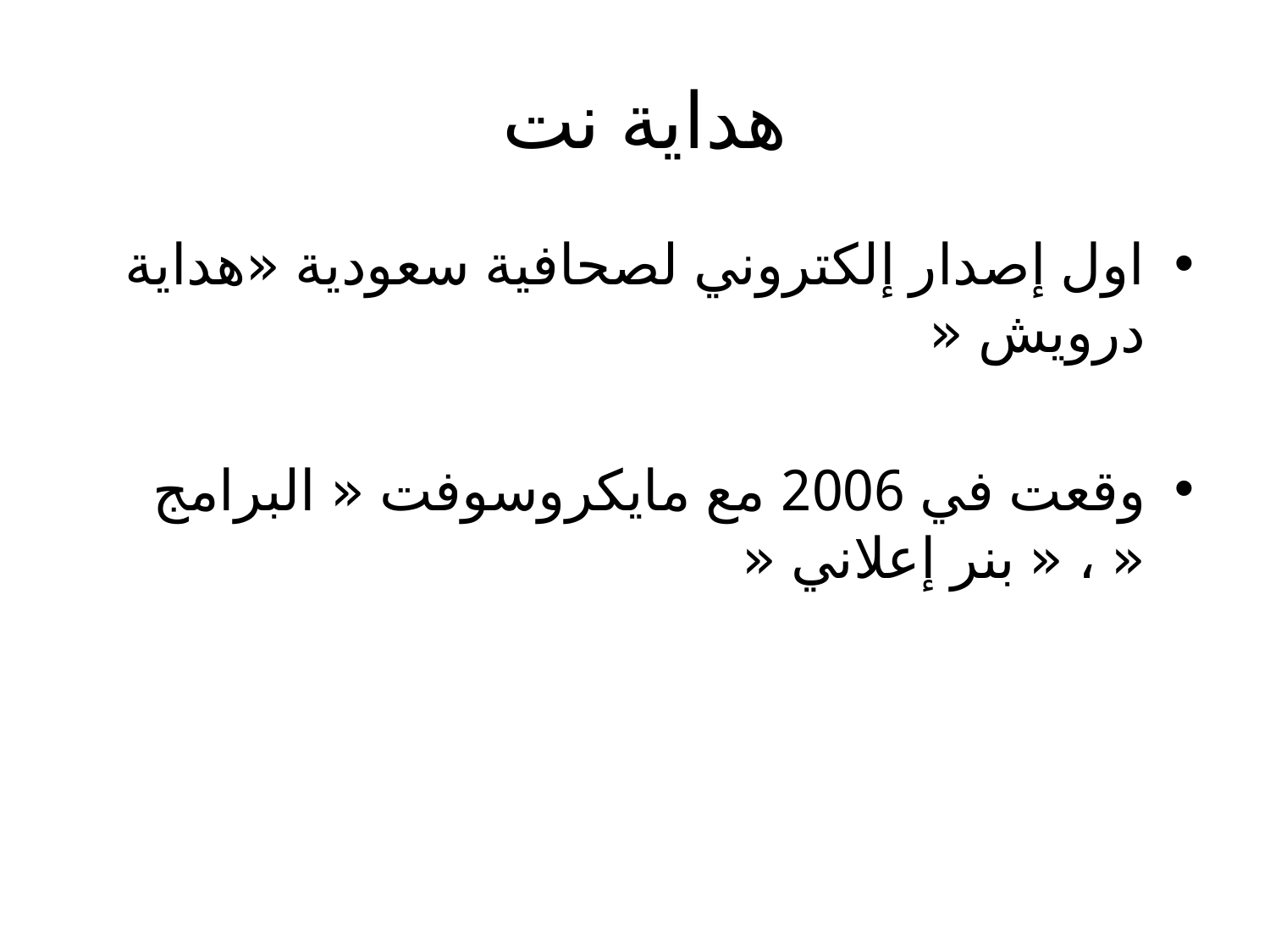

# هداية نت
اول إصدار إلكتروني لصحافية سعودية «هداية درويش «

وقعت في 2006 مع مايكروسوفت « البرامج « ، « بنر إعلاني «